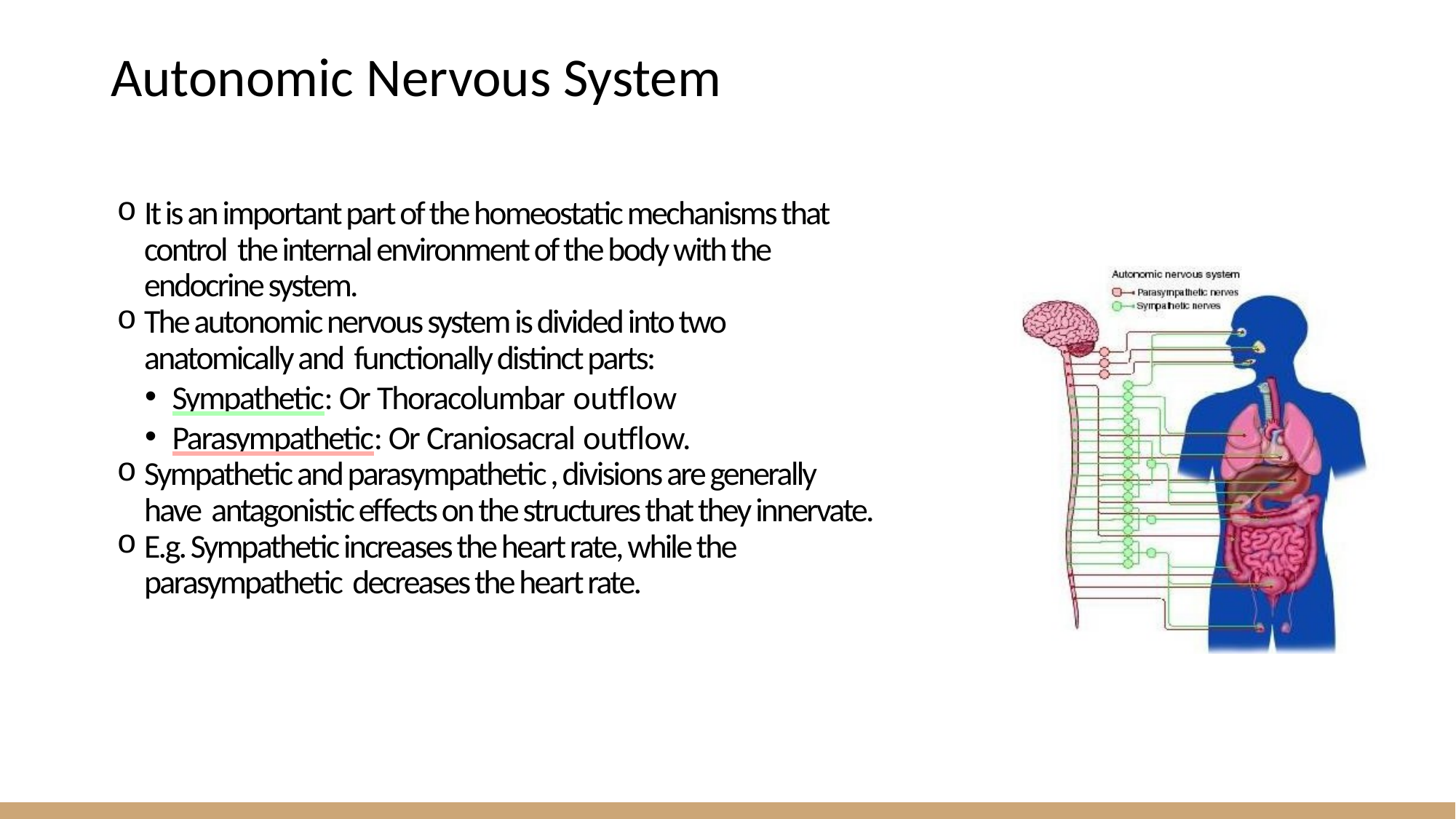

Autonomic Nervous System
It is an important part of the homeostatic mechanisms that control  the internal environment of the body with the endocrine system.
The autonomic nervous system is divided into two anatomically and  functionally distinct parts:
Sympathetic: Or Thoracolumbar outflow
Parasympathetic: Or Craniosacral outflow.
Sympathetic and parasympathetic , divisions are generally have  antagonistic effects on the structures that they innervate.
E.g. Sympathetic increases the heart rate, while the parasympathetic  decreases the heart rate.